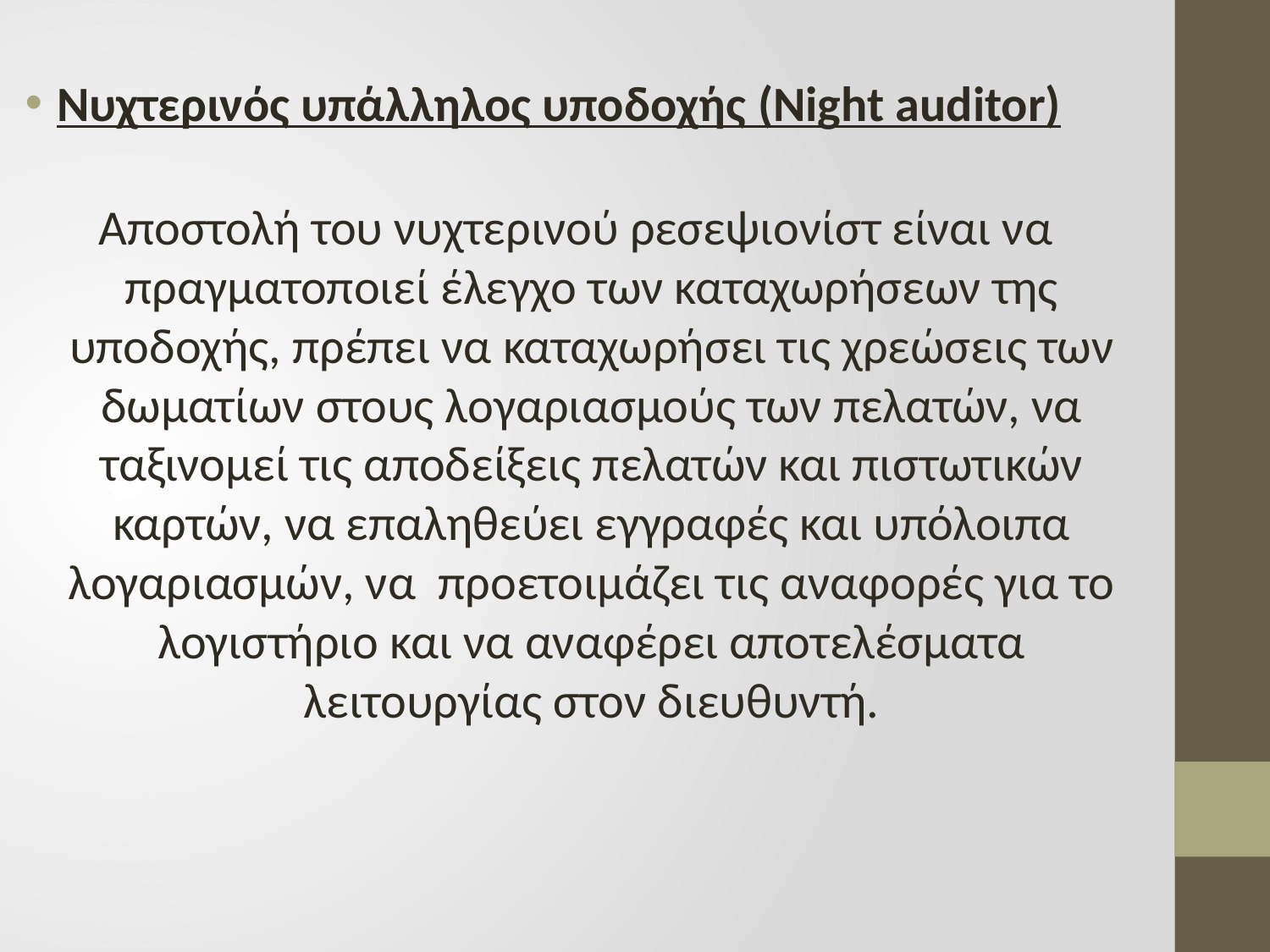

Νυχτερινός υπάλληλος υποδοχής (Night auditor)

Αποστολή του νυχτερινού ρεσεψιονίστ είναι να πραγματοποιεί έλεγχο των καταχωρήσεων της υποδοχής, πρέπει να καταχωρήσει τις χρεώσεις των δωματίων στους λογαριασμούς των πελατών, να ταξινομεί τις αποδείξεις πελατών και πιστωτικών καρτών, να επαληθεύει εγγραφές και υπόλοιπα λογαριασμών, να  προετοιμάζει τις αναφορές για το λογιστήριο και να αναφέρει αποτελέσματα λειτουργίας στον διευθυντή.